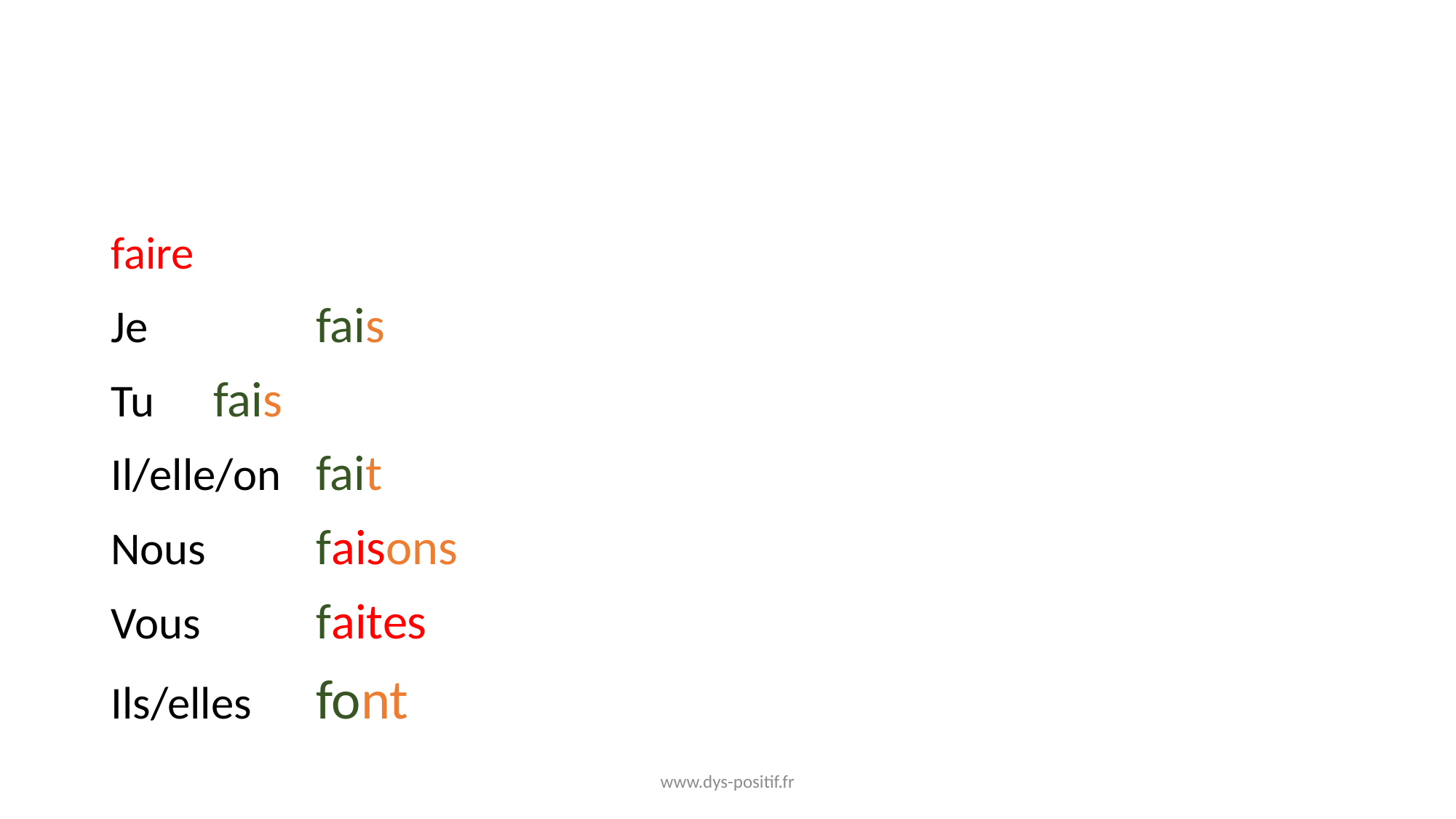

#
faire
Je 	 		fais
Tu  			fais
Il/elle/on  		fait
Nous  		faisons
Vous  		faites
Ils/elles  		font

www.dys-positif.fr